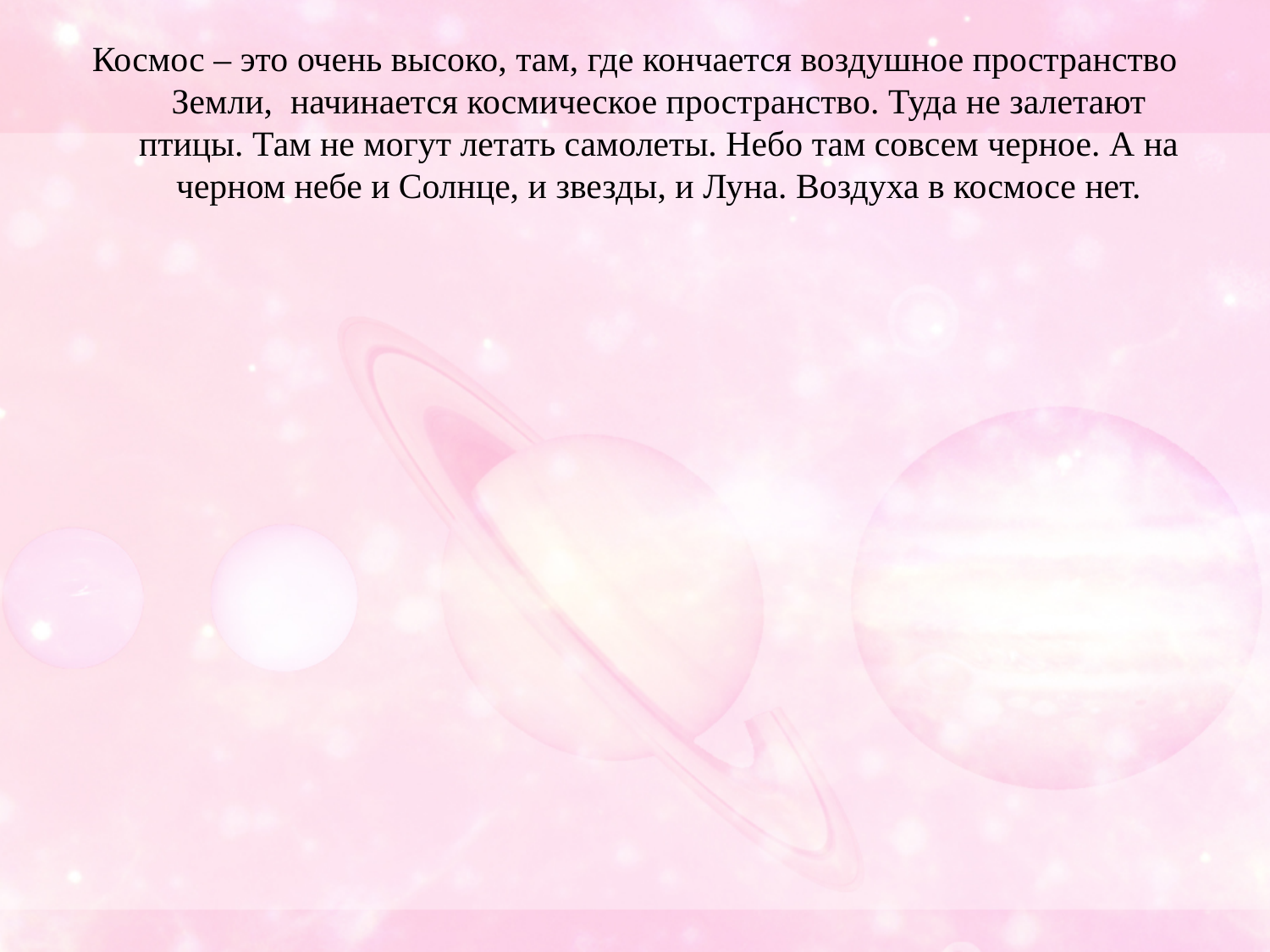

Космос – это очень высоко, там, где кончается воздушное пространство Земли,  начинается космическое пространство. Туда не залетают птицы. Там не могут летать самолеты. Небо там совсем черное. А на черном небе и Солнце, и звезды, и Луна. Воздуха в космосе нет.